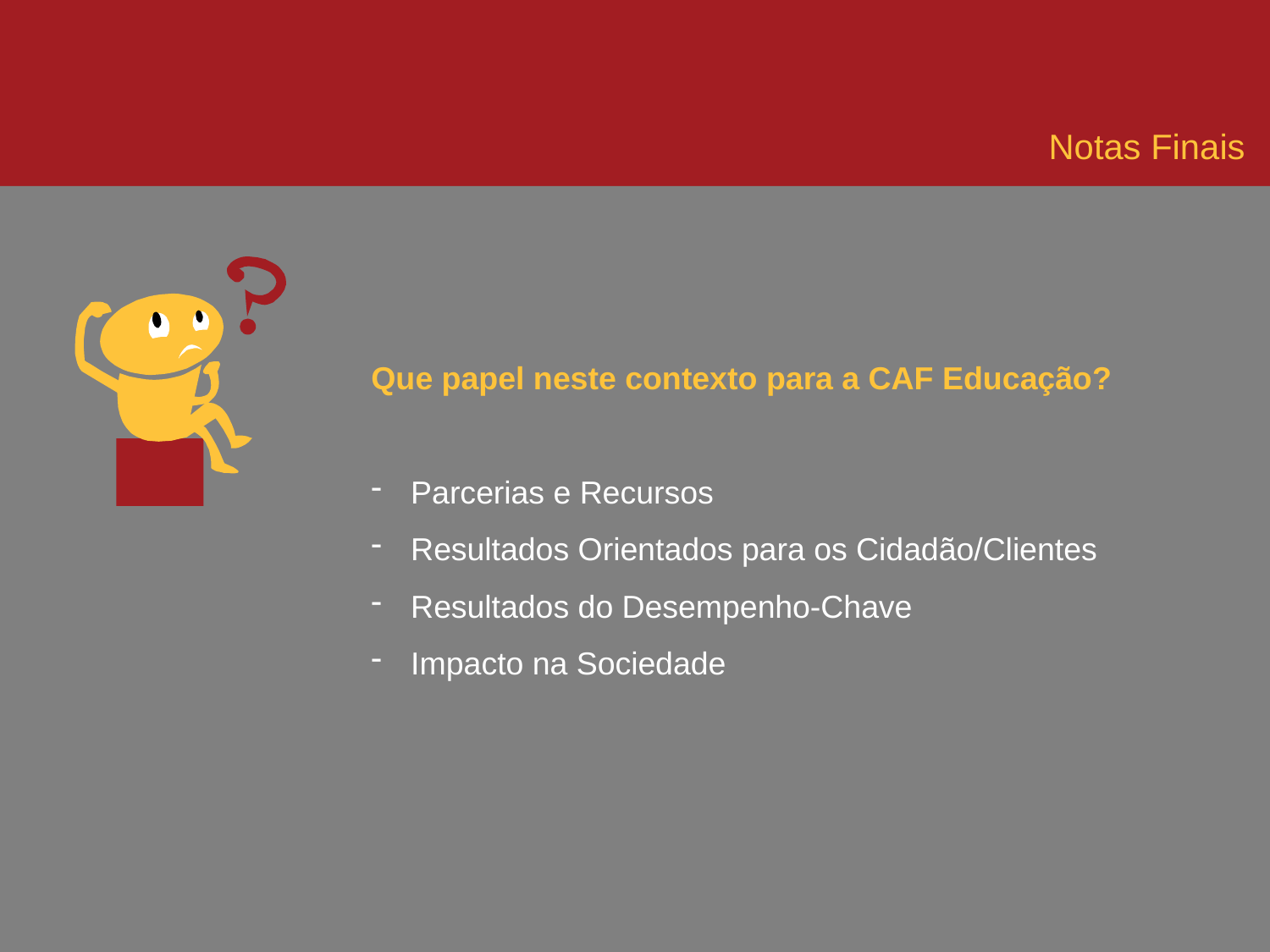

Notas Finais

Que papel neste contexto para a CAF Educação?

Parcerias e Recursos
Resultados Orientados para os Cidadão/Clientes
Resultados do Desempenho-Chave
Impacto na Sociedade